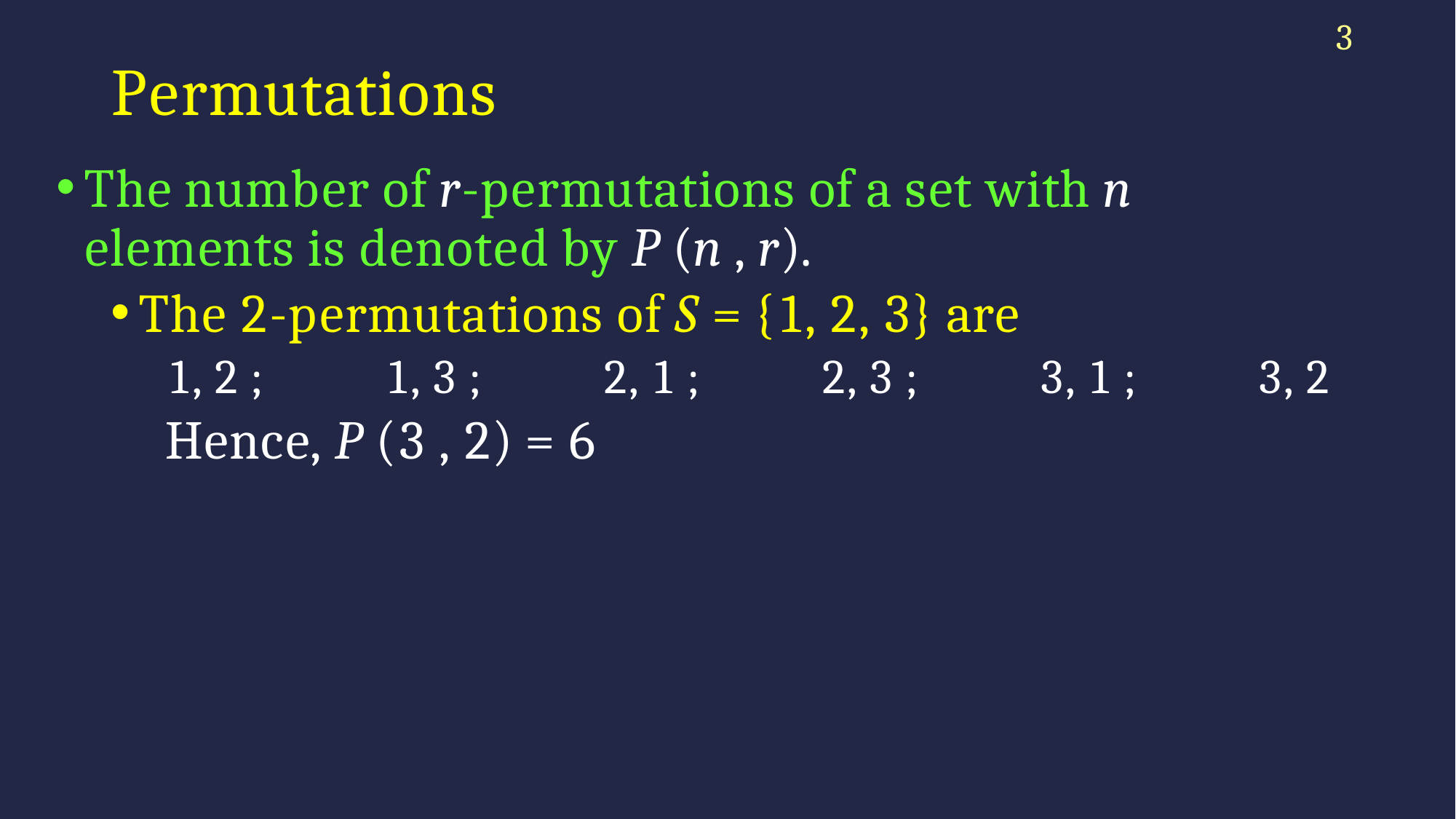

3
# Permutations
The number of r-permutations of a set with n elements is denoted by P (n , r).
The 2-permutations of S = {1, 2, 3} are
1, 2 ; 		1, 3 ; 		2, 1 ; 		2, 3 ; 		3, 1 ; 		3, 2
Hence, P (3 , 2) = 6